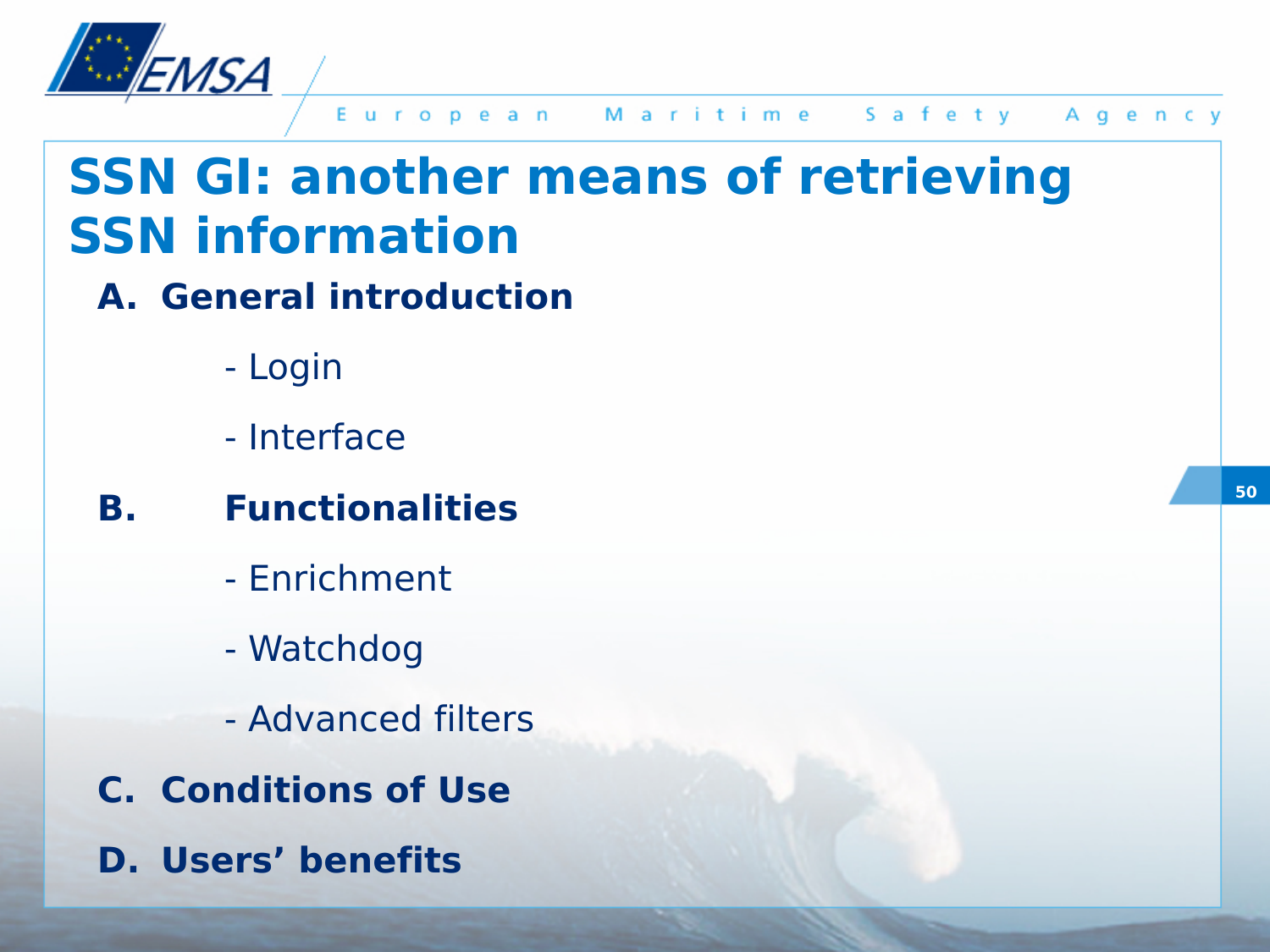

# SSN GI: another means of retrieving SSN information
General introduction
	- Login
	- Interface
B.	Functionalities
	- Enrichment
	- Watchdog
	- Advanced filters
Conditions of Use
Users’ benefits

50